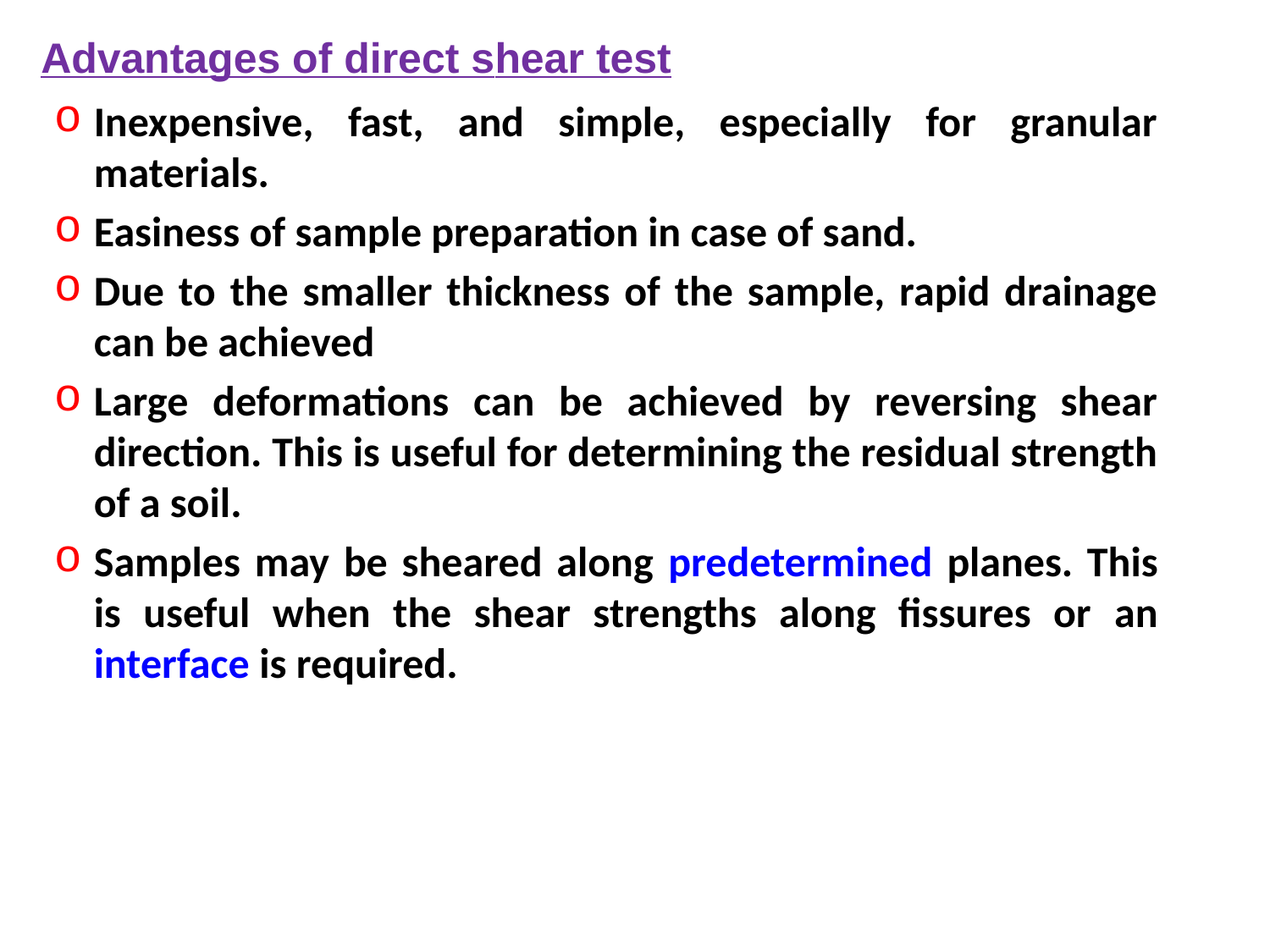

Advantages of direct shear test
Inexpensive, fast, and simple, especially for granular materials.
Easiness of sample preparation in case of sand.
Due to the smaller thickness of the sample, rapid drainage can be achieved
Large deformations can be achieved by reversing shear direction. This is useful for determining the residual strength of a soil.
Samples may be sheared along predetermined planes. This is useful when the shear strengths along fissures or an interface is required.